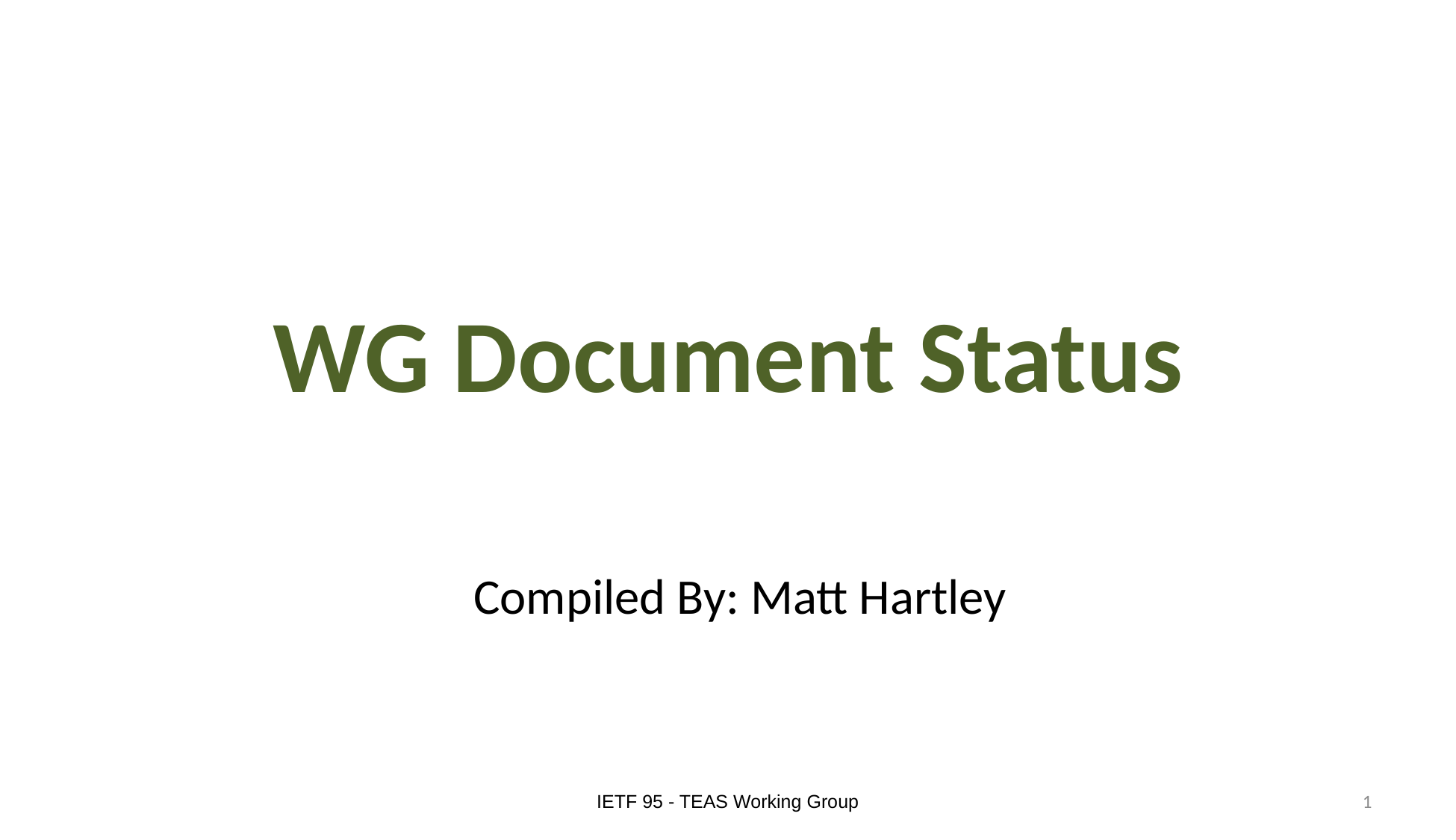

# WG Document Status
Compiled By: Matt Hartley
IETF 95 - TEAS Working Group
1